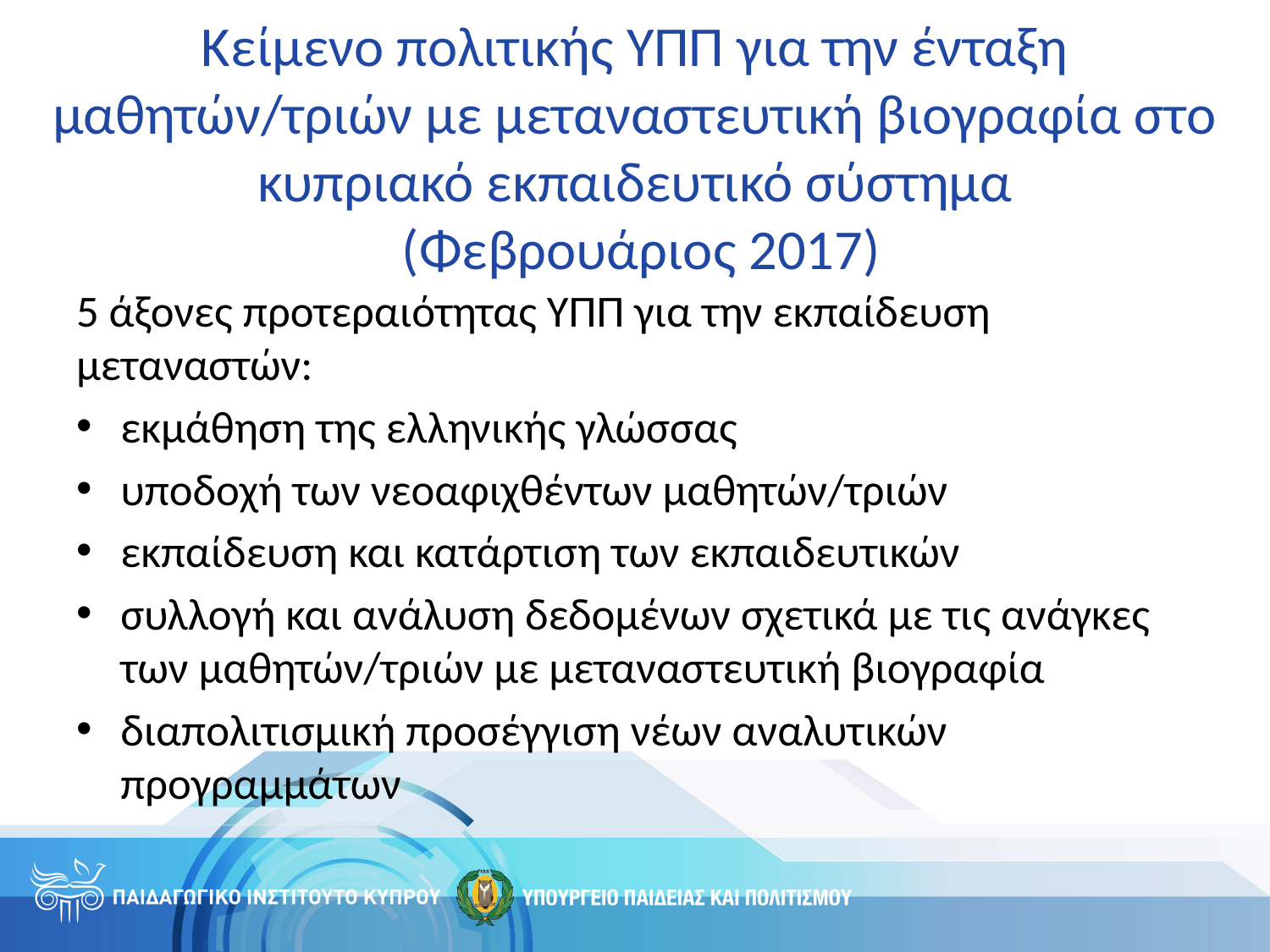

# Κείμενο πολιτικής ΥΠΠ για την ένταξη μαθητών/τριών με μεταναστευτική βιογραφία στο κυπριακό εκπαιδευτικό σύστημα (Φεβρουάριος 2017)
5 άξονες προτεραιότητας ΥΠΠ για την εκπαίδευση μεταναστών:
εκμάθηση της ελληνικής γλώσσας
υποδοχή των νεοαφιχθέντων μαθητών/τριών
εκπαίδευση και κατάρτιση των εκπαιδευτικών
συλλογή και ανάλυση δεδομένων σχετικά με τις ανάγκες των μαθητών/τριών με μεταναστευτική βιογραφία
διαπολιτισμική προσέγγιση νέων αναλυτικών προγραμμάτων